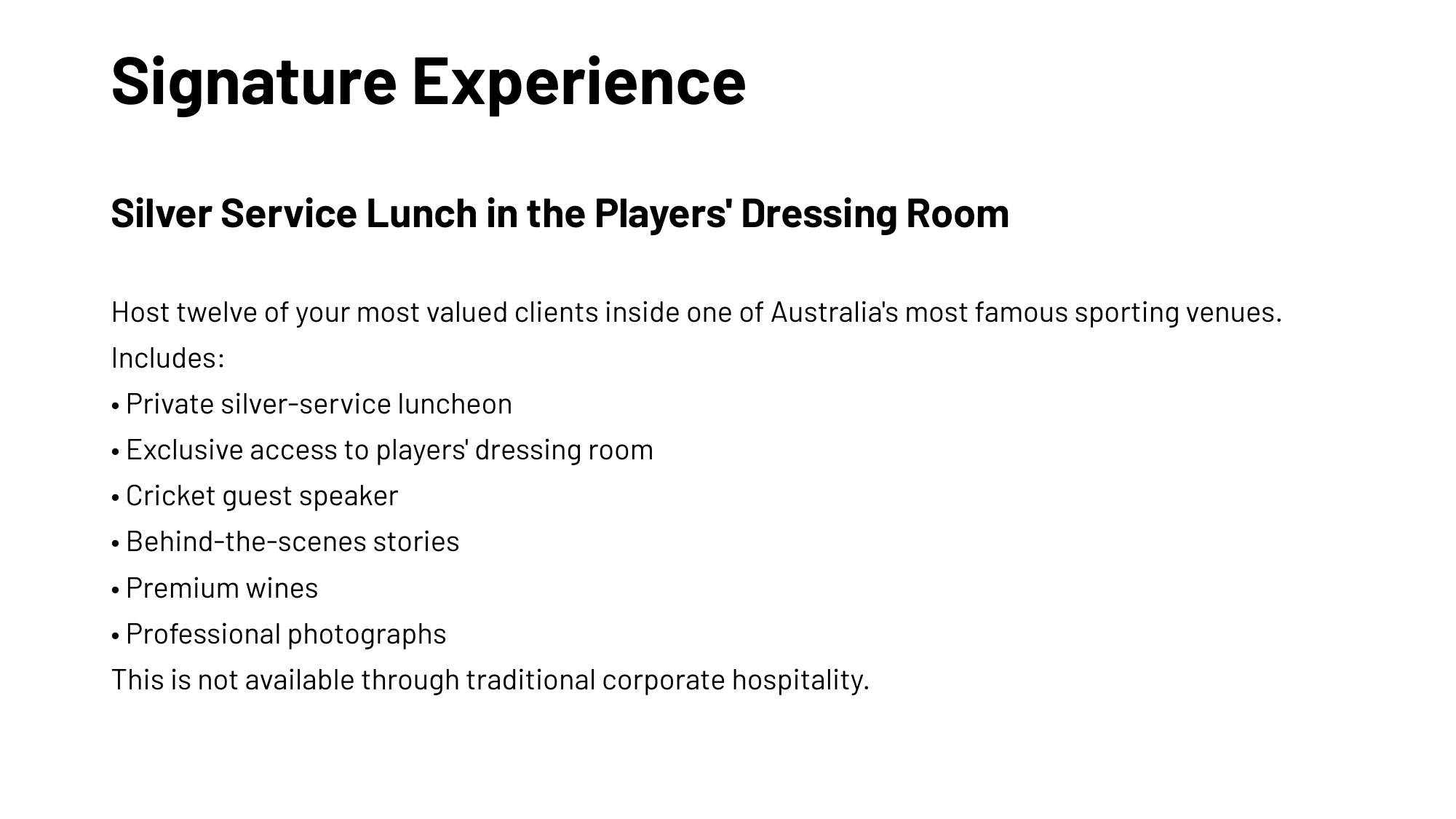

# Signature Experience
Silver Service Lunch in the Players' Dressing Room

Host twelve of your most valued clients inside one of Australia's most famous sporting venues.
Includes:
• Private silver-service luncheon
• Exclusive access to players' dressing room
• Cricket guest speaker
• Behind-the-scenes stories
• Premium wines
• Professional photographs
This is not available through traditional corporate hospitality.